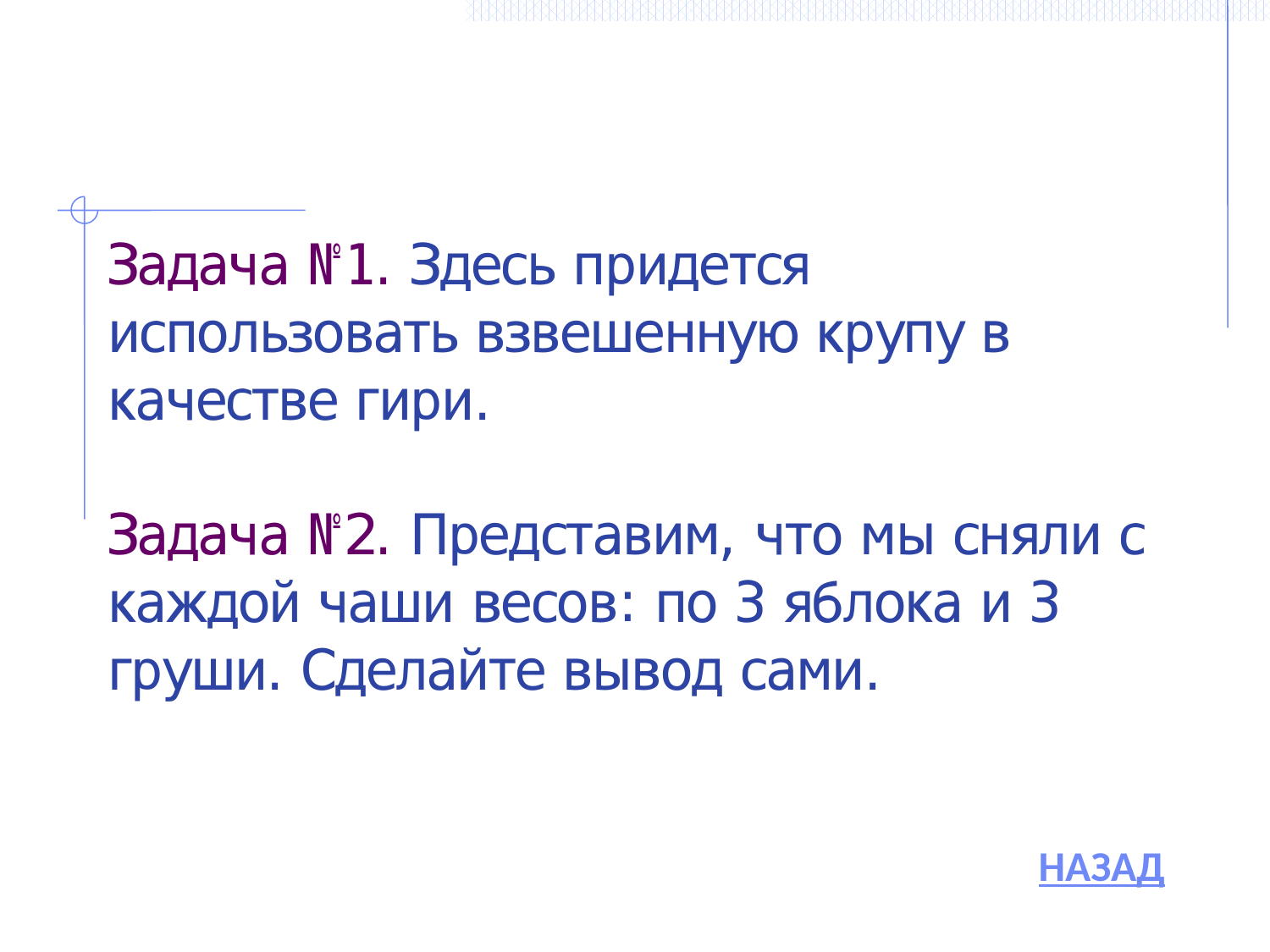

# Задача №1. Здесь придется использовать взвешенную крупу в качестве гири. Задача №2. Представим, что мы сняли с каждой чаши весов: по 3 яблока и 3 груши. Сделайте вывод сами.
НАЗАД